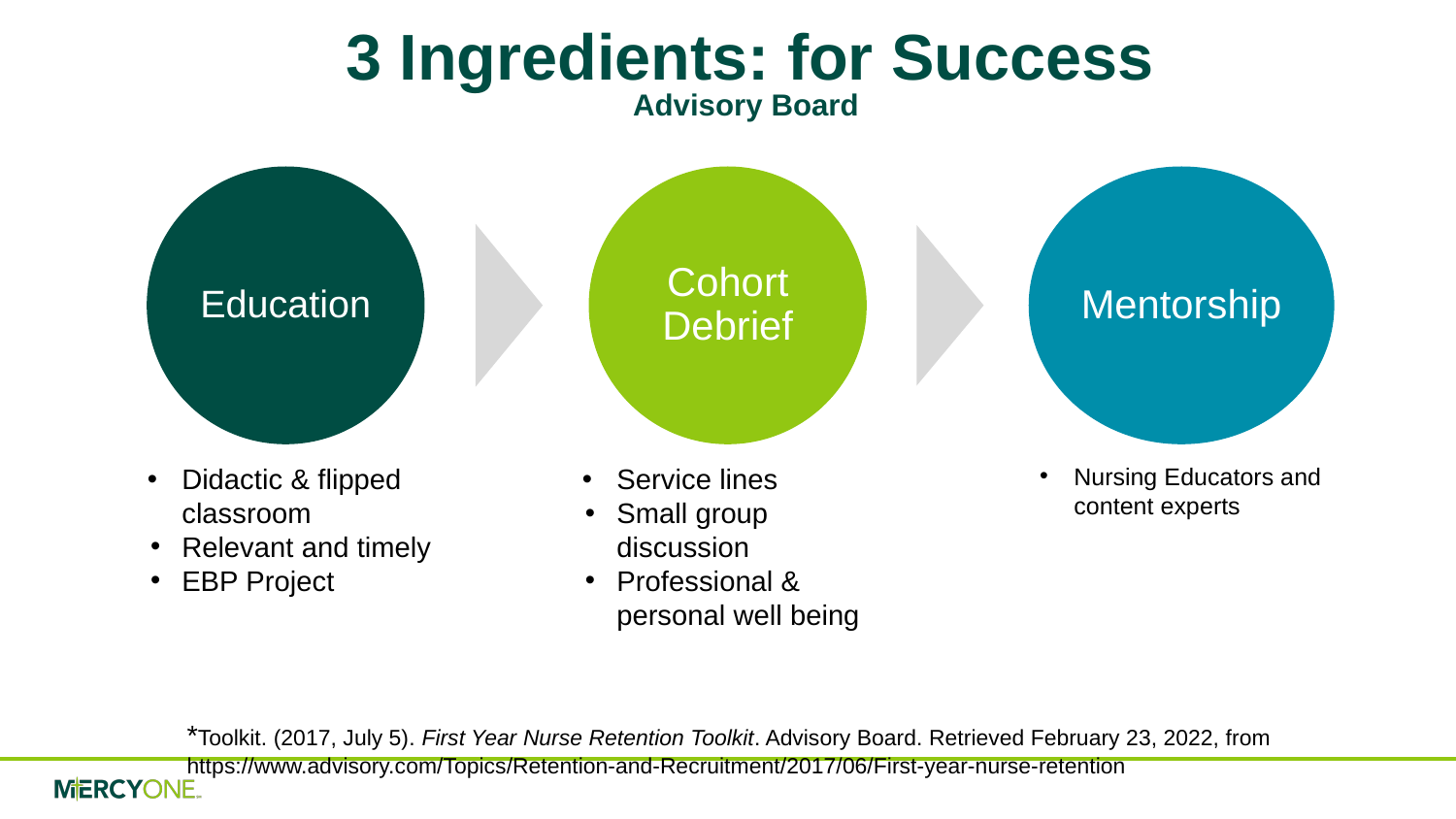

3 Ingredients: for Success
Advisory Board
Mentorship
Education
Cohort
Debrief

Didactic & flipped classroom
Relevant and timely
EBP Project

Service lines
Small group discussion
Professional & personal well being

Nursing Educators and content experts

*Toolkit. (2017, July 5). First Year Nurse Retention Toolkit. Advisory Board. Retrieved February 23, 2022, from https://www.advisory.com/Topics/Retention-and-Recruitment/2017/06/First-year-nurse-retention